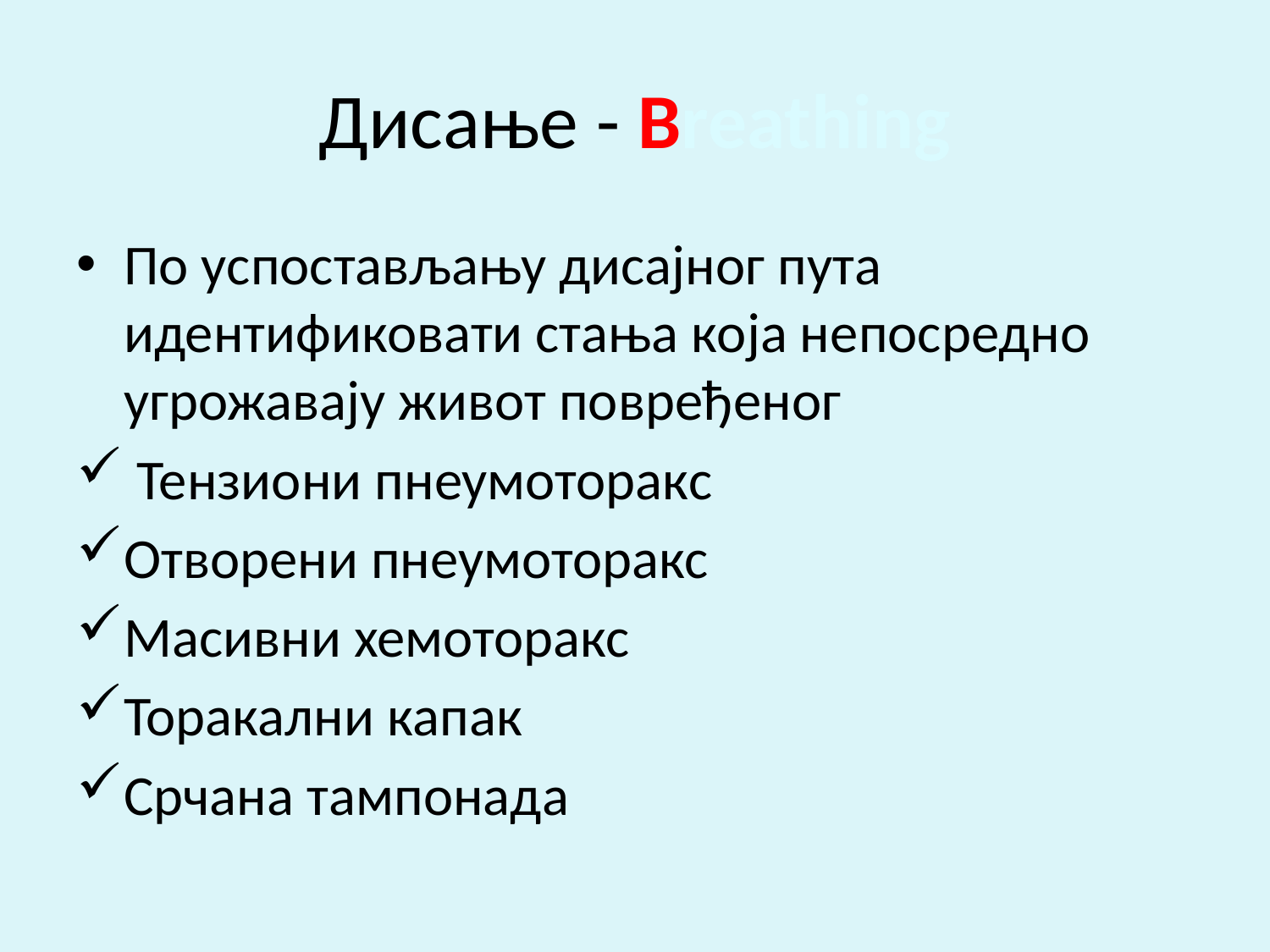

# Дисање - Breathing
По успостављању дисајног пута идентификовати стања која непосредно угрожавају живот повређеног
 Тензиони пнеумоторакс
Отворени пнеумоторакс
Масивни хемоторакс
Торакални капак
Срчана тампонада